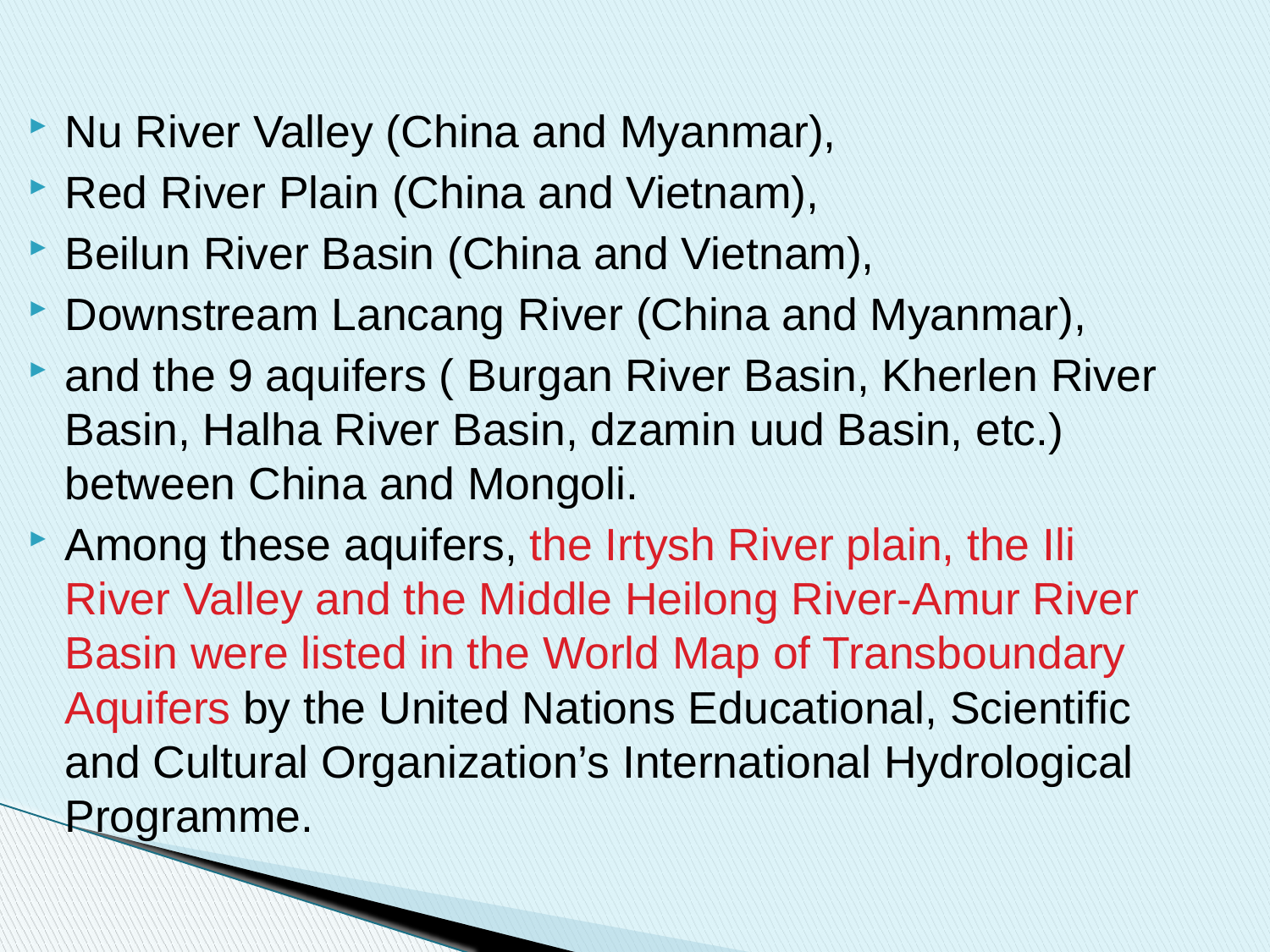

Nu River Valley (China and Myanmar),
Red River Plain (China and Vietnam),
Beilun River Basin (China and Vietnam),
Downstream Lancang River (China and Myanmar),
and the 9 aquifers ( Burgan River Basin, Kherlen River Basin, Halha River Basin, dzamin uud Basin, etc.) between China and Mongoli.
Among these aquifers, the Irtysh River plain, the Ili River Valley and the Middle Heilong River-Amur River Basin were listed in the World Map of Transboundary Aquifers by the United Nations Educational, Scientific and Cultural Organization’s International Hydrological Programme.